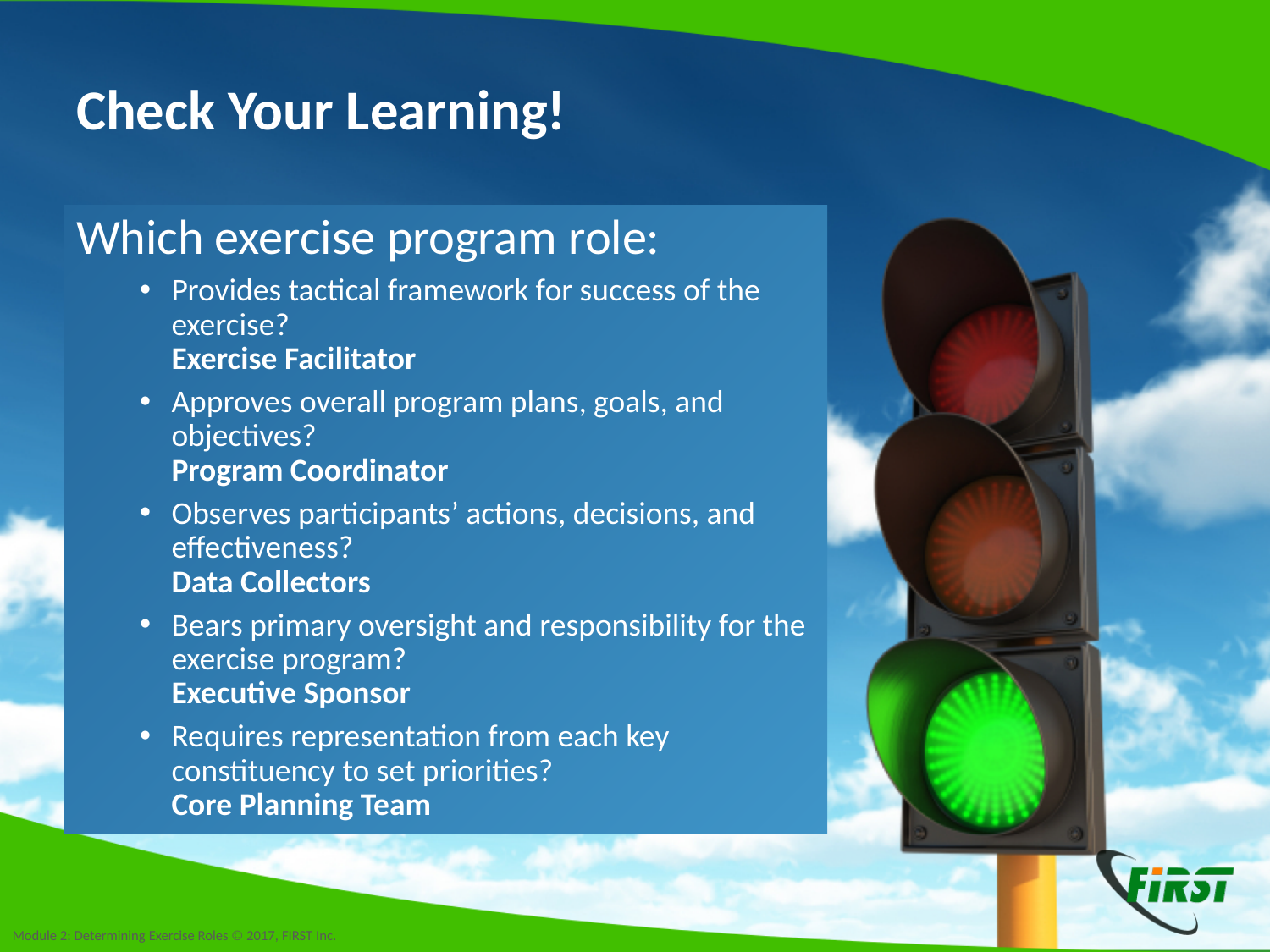

# Check Your Learning!
Which exercise program role:
Provides tactical framework for success of the exercise?
Exercise Facilitator
Approves overall program plans, goals, and objectives?
Program Coordinator
Observes participants’ actions, decisions, and effectiveness?
Data Collectors
Bears primary oversight and responsibility for the exercise program?
Executive Sponsor
Requires representation from each key constituency to set priorities?
Core Planning Team